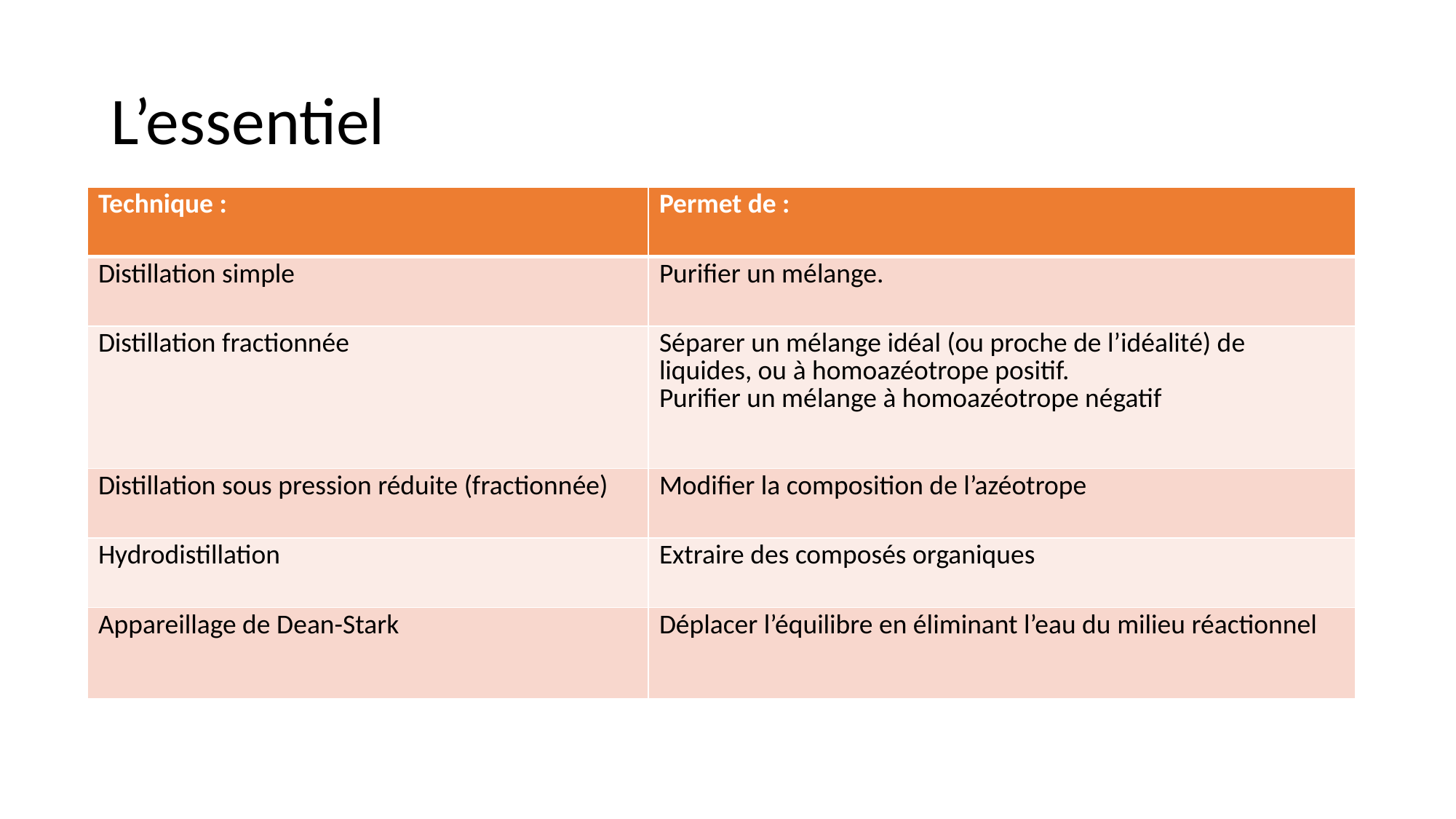

# L’essentiel
| Technique : | Permet de : |
| --- | --- |
| Distillation simple | Purifier un mélange. |
| Distillation fractionnée | Séparer un mélange idéal (ou proche de l’idéalité) de liquides, ou à homoazéotrope positif. Purifier un mélange à homoazéotrope négatif |
| Distillation sous pression réduite (fractionnée) | Modifier la composition de l’azéotrope |
| Hydrodistillation | Extraire des composés organiques |
| Appareillage de Dean-Stark | Déplacer l’équilibre en éliminant l’eau du milieu réactionnel |